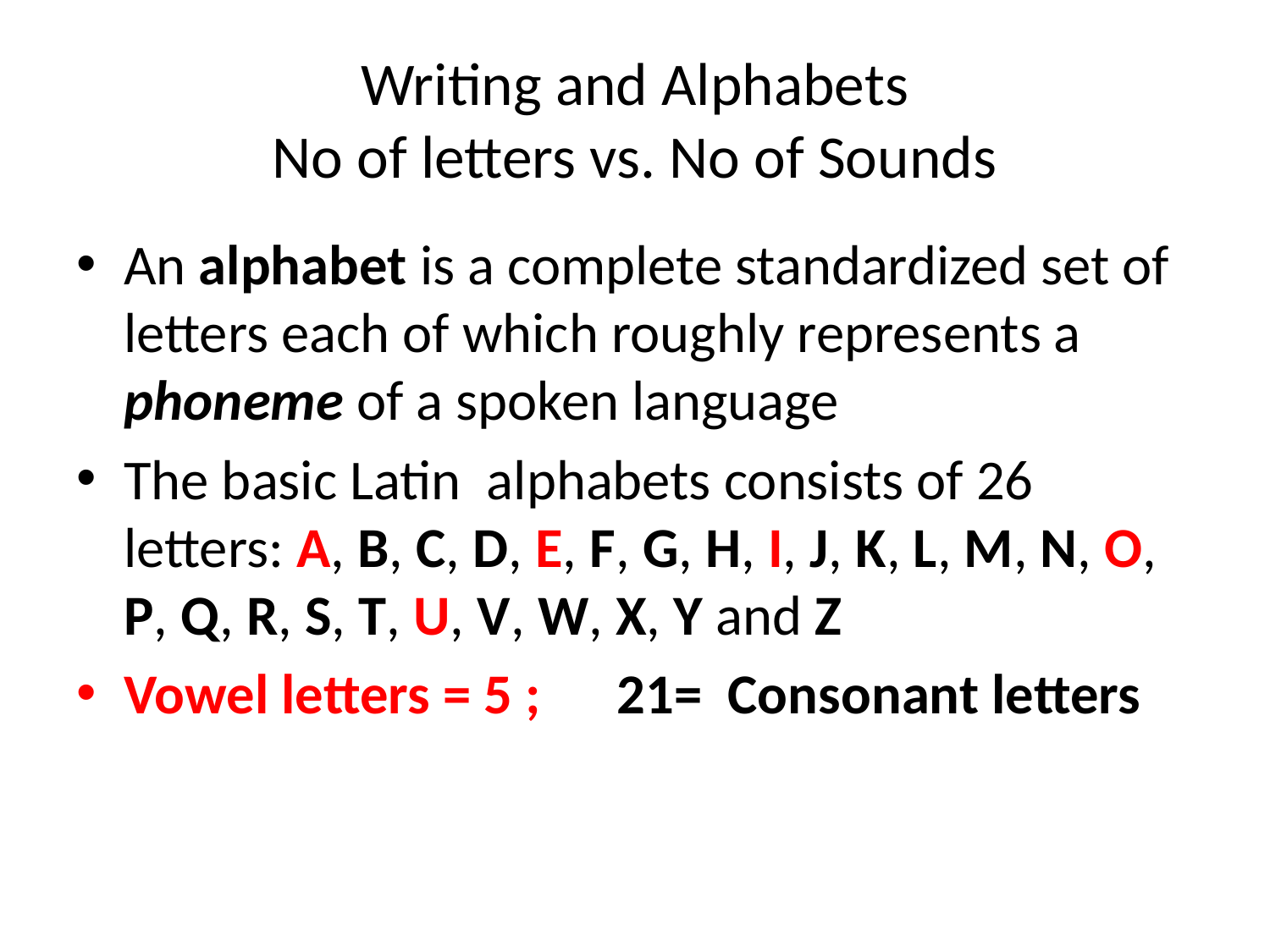

# Writing and Alphabets No of letters vs. No of Sounds
An alphabet is a complete standardized set of letters each of which roughly represents a phoneme of a spoken language
The basic Latin  alphabets consists of 26 letters: A, B, C, D, E, F, G, H, I, J, K, L, M, N, O, P, Q, R, S, T, U, V, W, X, Y and Z
Vowel letters = 5 ;      21=  Consonant letters